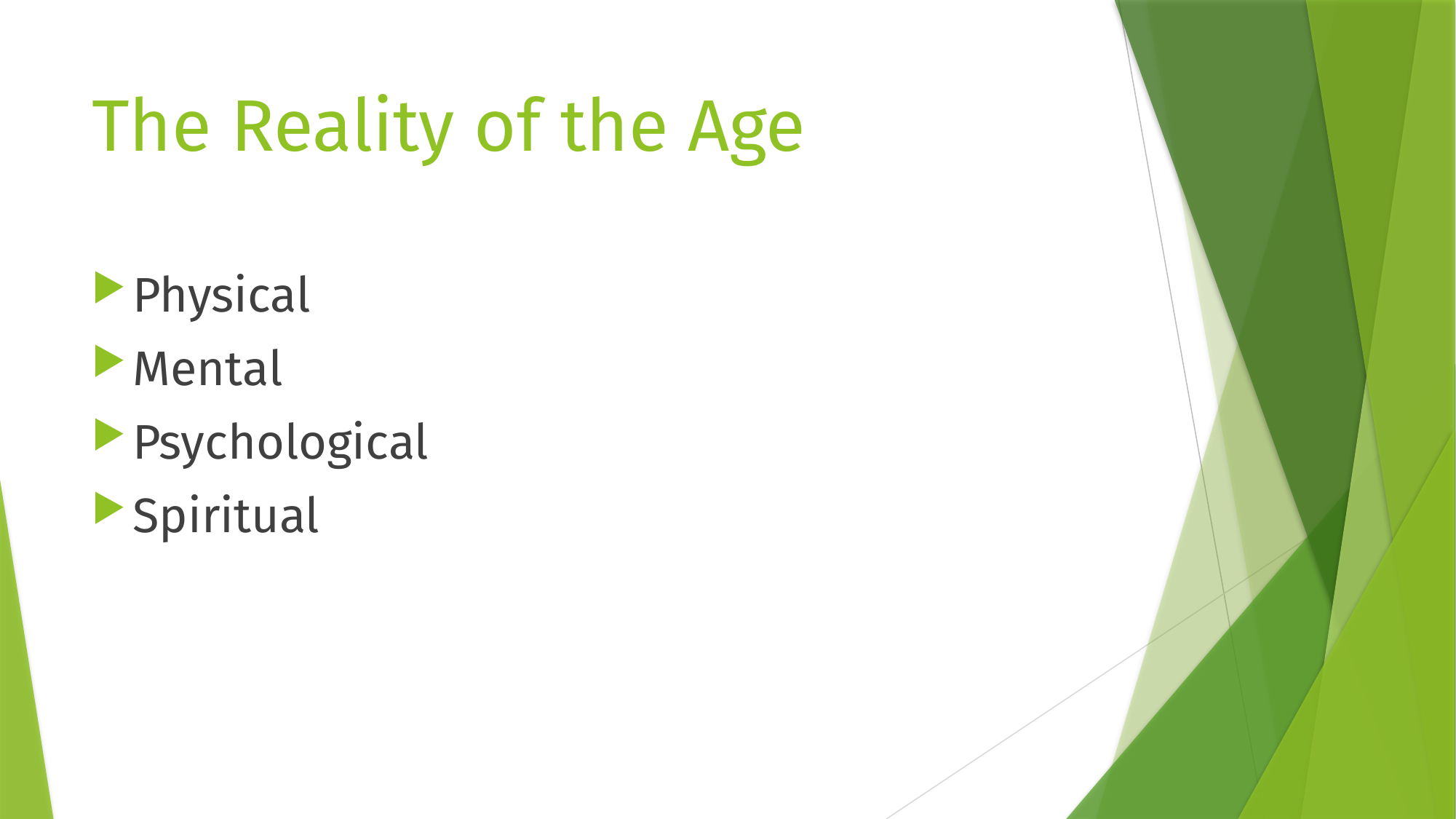

# The Reality of the Age
Physical
Mental
Psychological
Spiritual